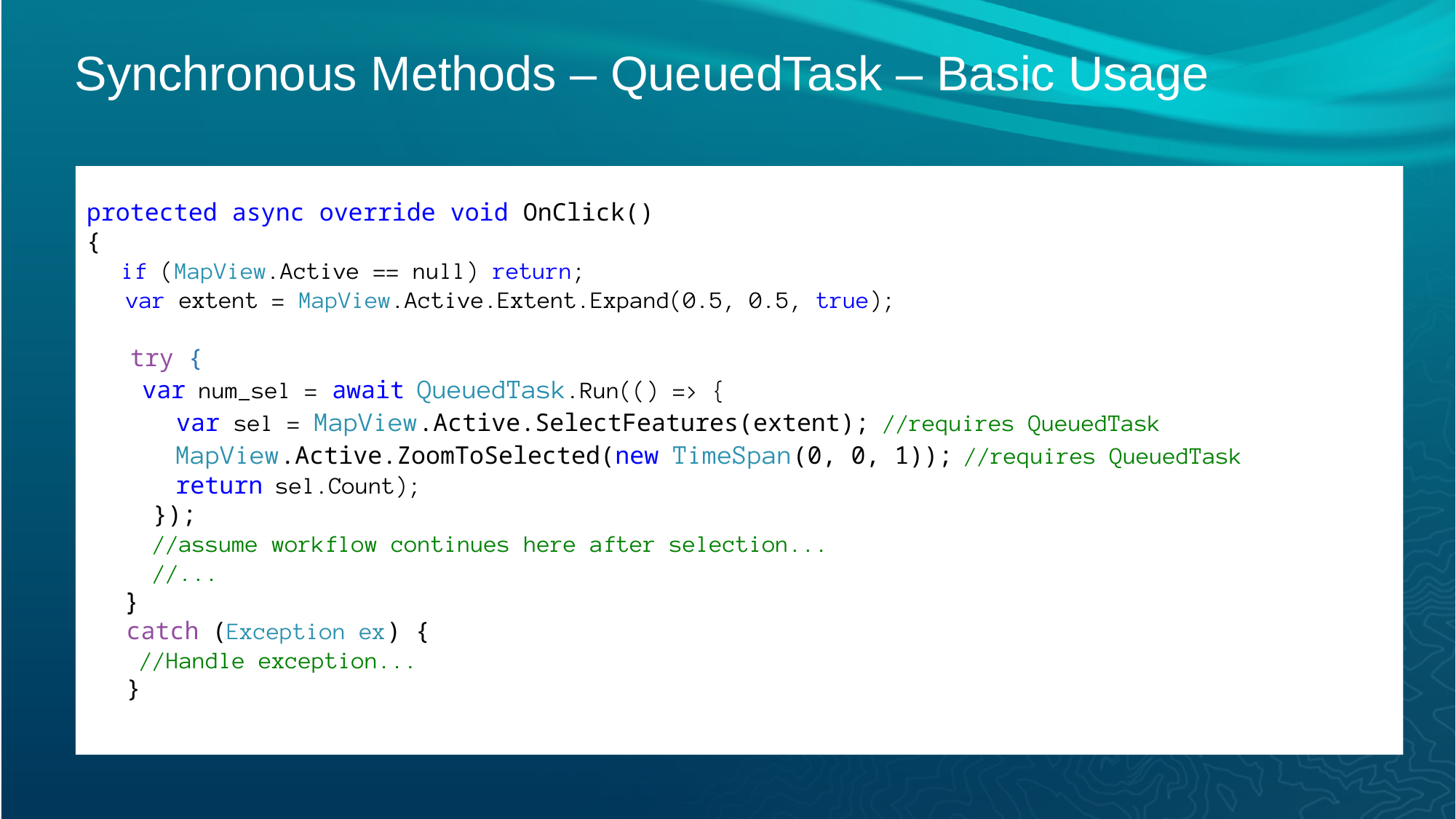

# Synchronous Methods – QueuedTask – Basic Usage

protected async override void OnClick()
{
   if (MapView.Active == null) return;
   var extent = MapView.Active.Extent.Expand(0.5, 0.5, true);

   try {
    var num_sel = await QueuedTask.Run(() => {
      var sel = MapView.Active.SelectFeatures(extent); //requires QueuedTask
      MapView.Active.ZoomToSelected(new TimeSpan(0, 0, 1)); //requires QueuedTask
       return sel.Count);
     });
     //assume workflow continues here after selection...
     //...
   }
   catch (Exception ex) {
    //Handle exception...
   }